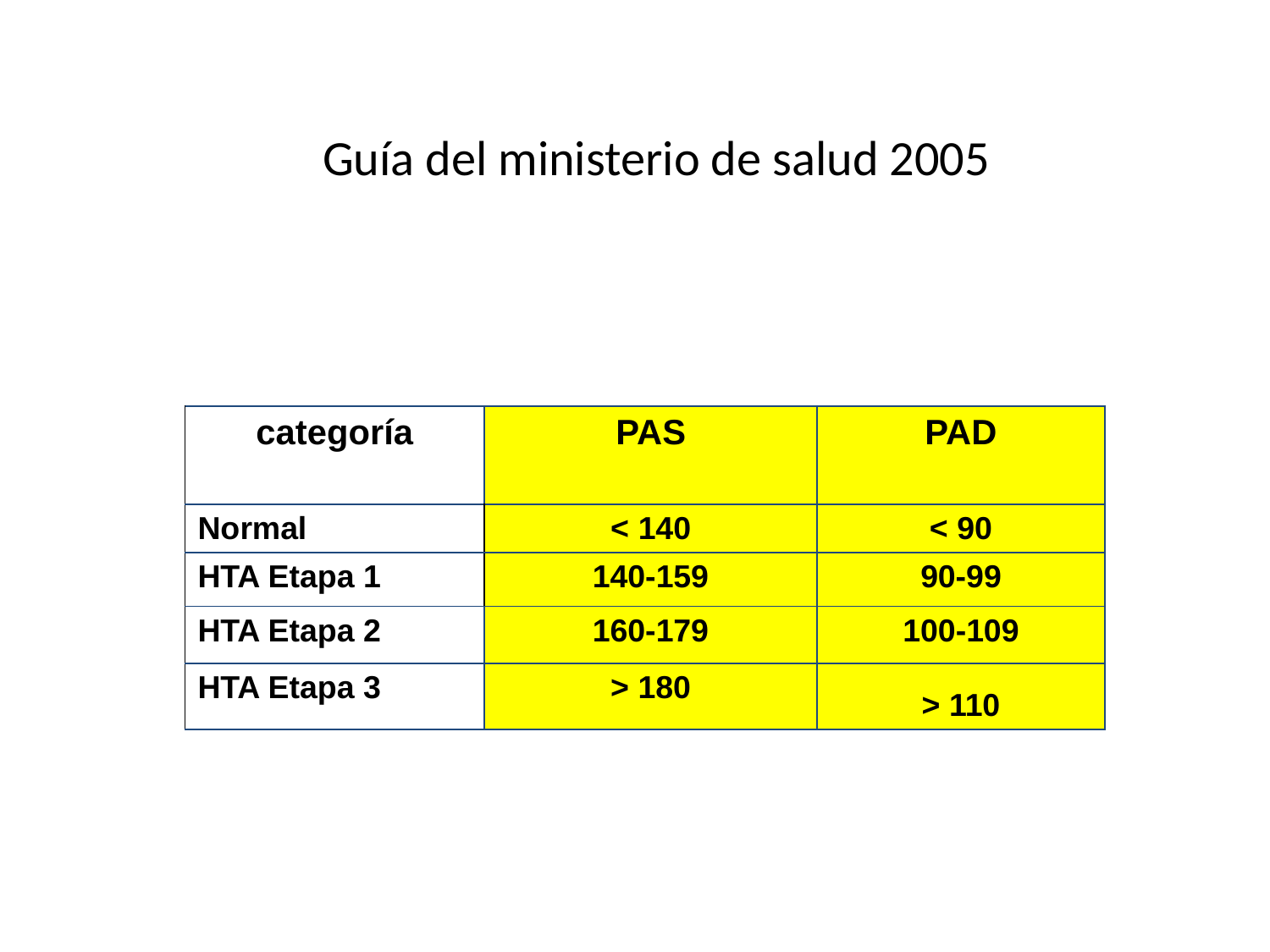

# Guía del ministerio de salud 2005
| categoría | PAS | PAD |
| --- | --- | --- |
| Normal | < 140 | < 90 |
| HTA Etapa 1 | 140-159 | 90-99 |
| HTA Etapa 2 | 160-179 | 100-109 |
| HTA Etapa 3 | > 180 | > 110 |